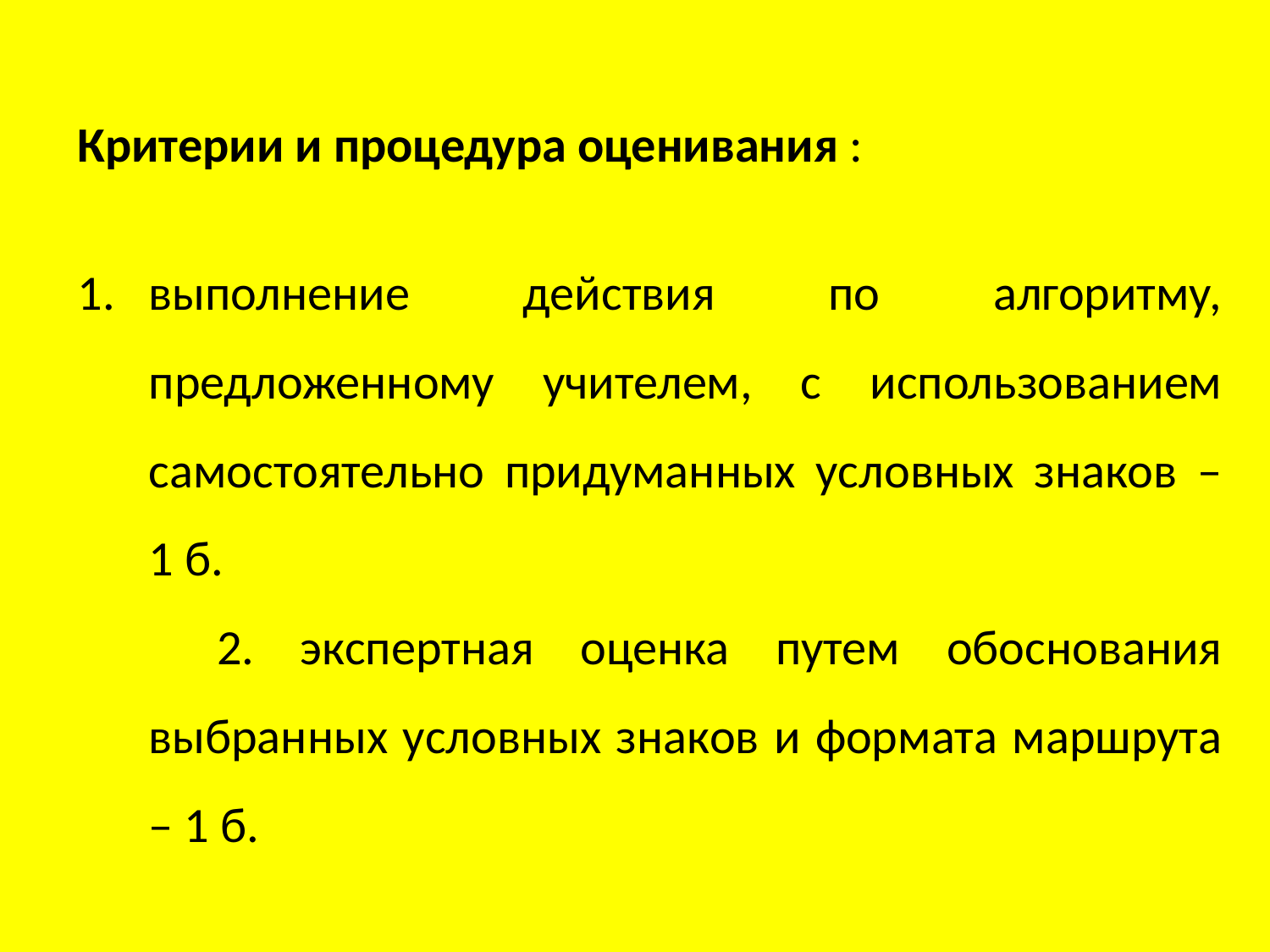

Критерии и процедура оценивания :

выполнение действия по алгоритму, предложенному учителем, с использованием самостоятельно придуманных условных знаков – 1 б.
   2. экспертная оценка путем обоснования выбранных условных знаков и формата маршрута – 1 б.